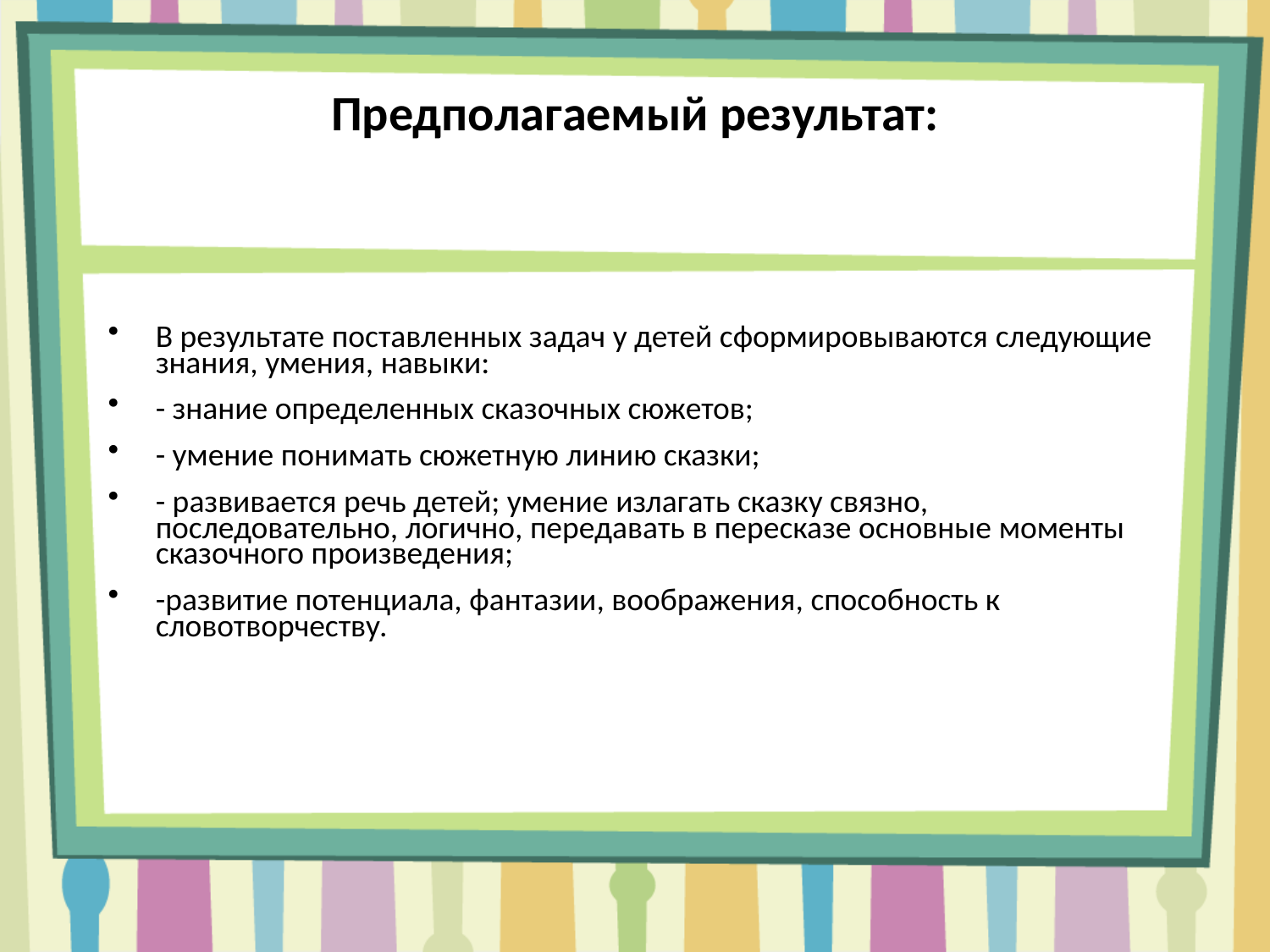

# Предполагаемый результат:

В результате поставленных задач у детей сформировываются следующие знания, умения, навыки:
- знание определенных сказочных сюжетов;
- умение понимать сюжетную линию сказки;
- развивается речь детей; умение излагать сказку связно, последовательно, логично, передавать в пересказе основные моменты сказочного произведения;
-развитие потенциала, фантазии, воображения, способность к словотворчеству.